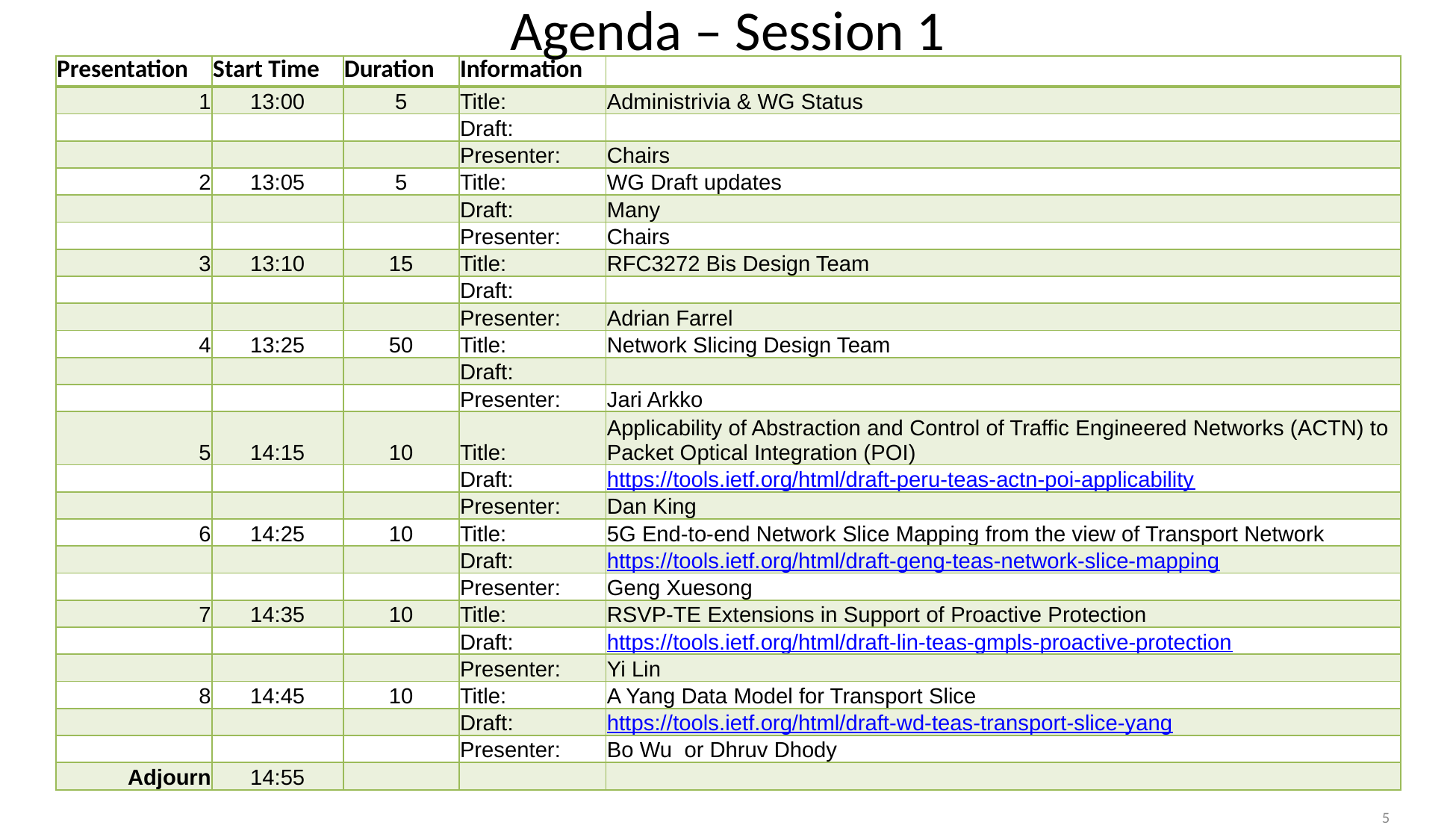

# Agenda – Session 1
| Presentation | Start Time | Duration | Information |  |
| --- | --- | --- | --- | --- |
| 1 | 13:00 | 5 | Title: | Administrivia & WG Status |
|  |  |  | Draft: |  |
|  |  |  | Presenter: | Chairs |
| 2 | 13:05 | 5 | Title: | WG Draft updates |
|  |  |  | Draft: | Many |
|  |  |  | Presenter: | Chairs |
| 3 | 13:10 | 15 | Title: | RFC3272 Bis Design Team |
|  |  |  | Draft: |  |
|  |  |  | Presenter: | Adrian Farrel |
| 4 | 13:25 | 50 | Title: | Network Slicing Design Team |
|  |  |  | Draft: |  |
|  |  |  | Presenter: | Jari Arkko |
| 5 | 14:15 | 10 | Title: | Applicability of Abstraction and Control of Traffic Engineered Networks (ACTN) to Packet Optical Integration (POI) |
|  |  |  | Draft: | https://tools.ietf.org/html/draft-peru-teas-actn-poi-applicability |
|  |  |  | Presenter: | Dan King |
| 6 | 14:25 | 10 | Title: | 5G End-to-end Network Slice Mapping from the view of Transport Network |
|  |  |  | Draft: | https://tools.ietf.org/html/draft-geng-teas-network-slice-mapping |
|  |  |  | Presenter: | Geng Xuesong |
| 7 | 14:35 | 10 | Title: | RSVP-TE Extensions in Support of Proactive Protection |
|  |  |  | Draft: | https://tools.ietf.org/html/draft-lin-teas-gmpls-proactive-protection |
|  |  |  | Presenter: | Yi Lin |
| 8 | 14:45 | 10 | Title: | A Yang Data Model for Transport Slice |
|  |  |  | Draft: | https://tools.ietf.org/html/draft-wd-teas-transport-slice-yang |
|  |  |  | Presenter: | Bo Wu or Dhruv Dhody |
| Adjourn | 14:55 |  |  |  |

5